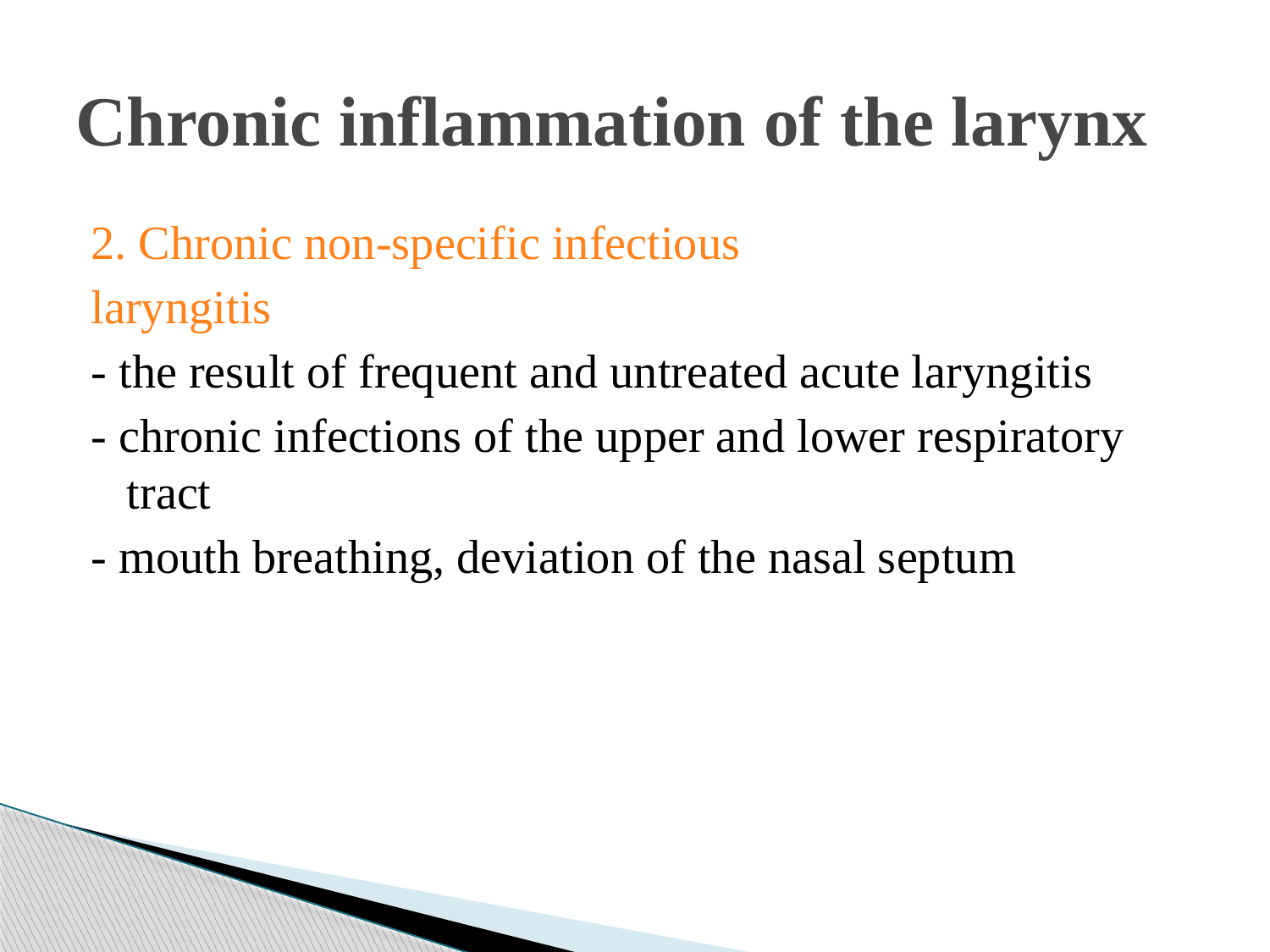

# Chronic inflammation of the larynx
2. Chronic non-specific infectious
laryngitis
- the result of frequent and untreated acute laryngitis
- chronic infections of the upper and lower respiratory tract
- mouth breathing, deviation of the nasal septum